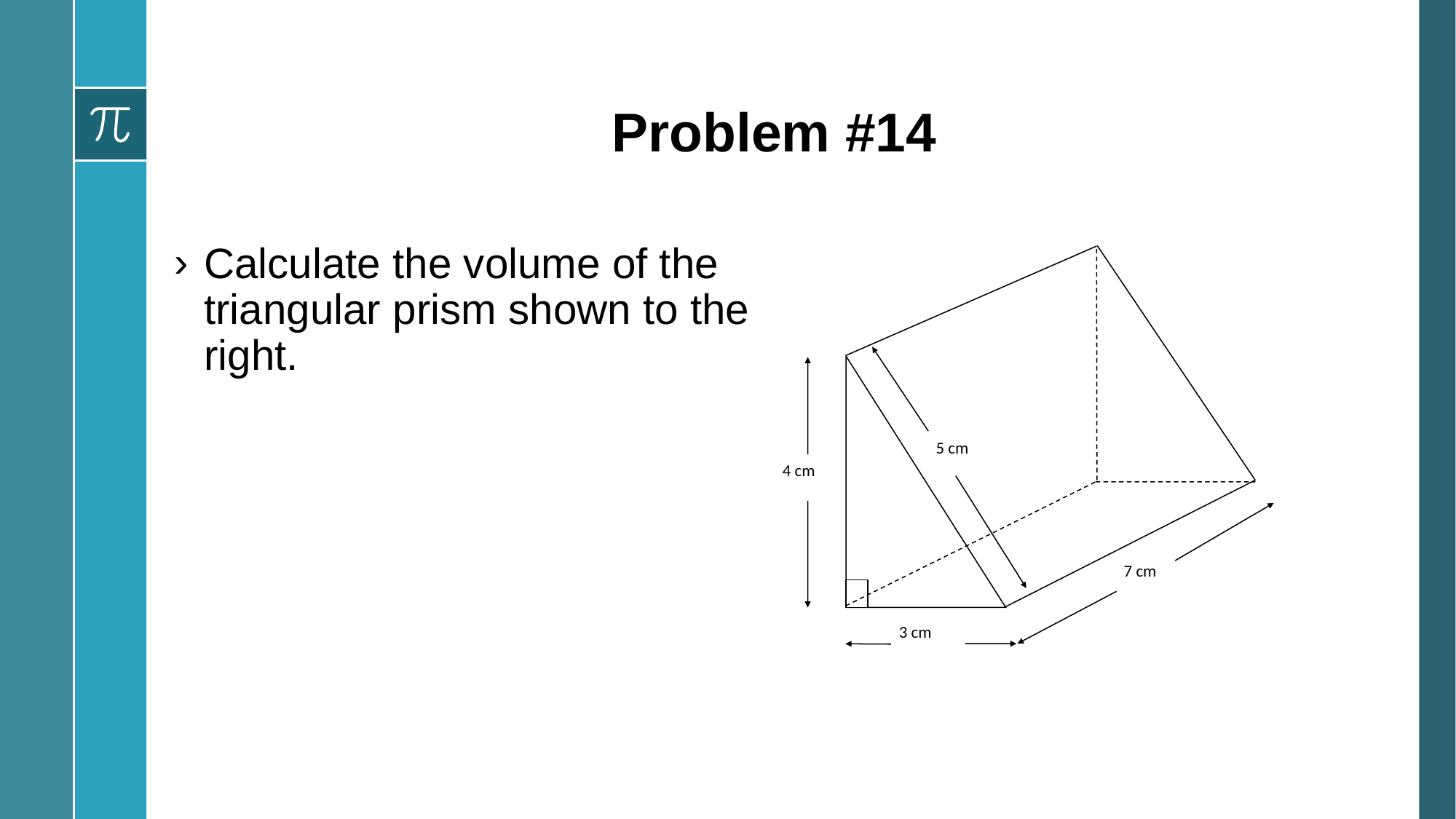

# Problem #14
Calculate the volume of the triangular prism shown to the right.

5 cm
4 cm

7 cm

3 cm